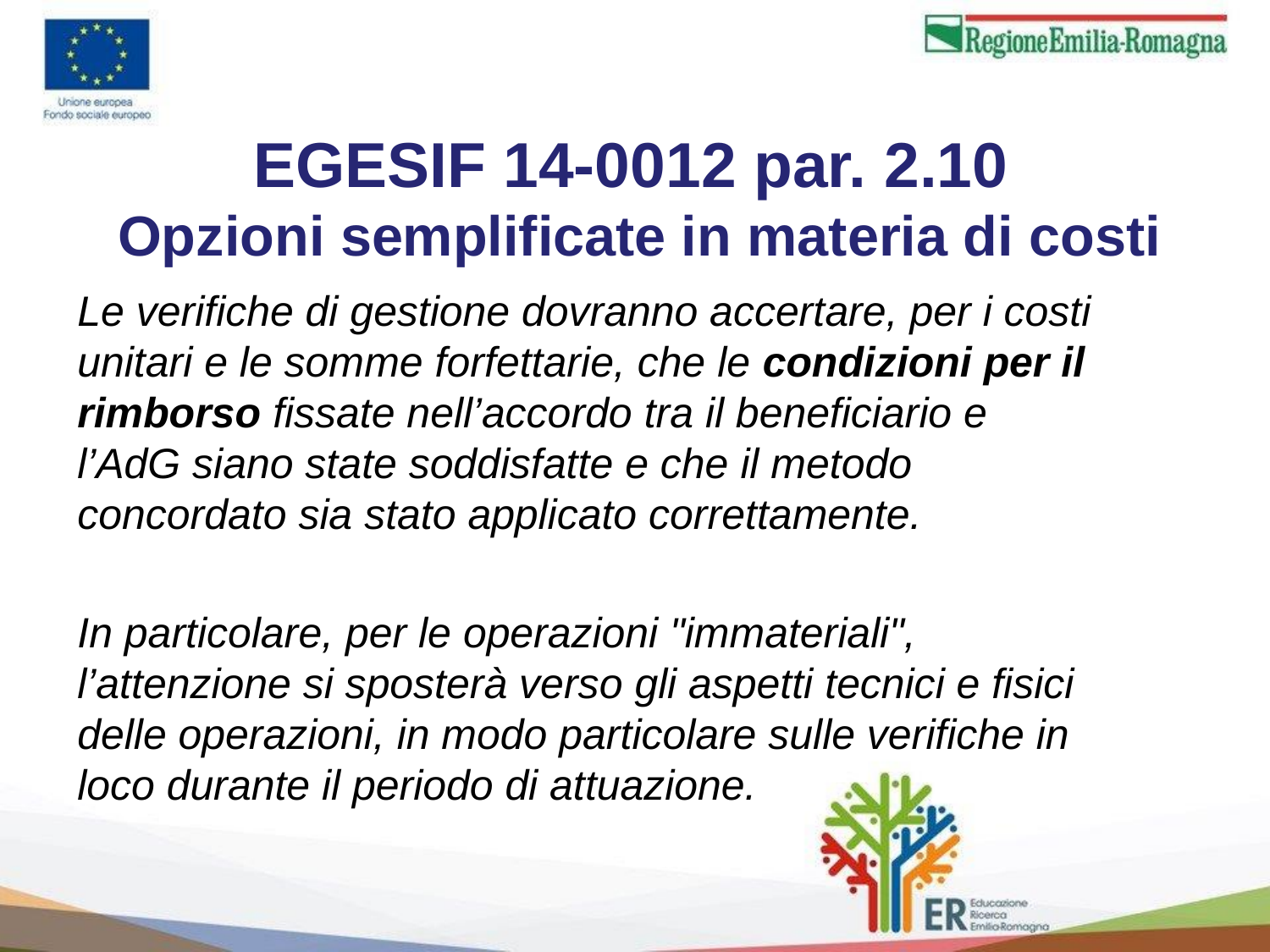

# EGESIF 14-0012 par. 2.10 Opzioni semplificate in materia di costi
Le verifiche di gestione dovranno accertare, per i costi unitari e le somme forfettarie, che le condizioni per il rimborso fissate nell’accordo tra il beneficiario e l’AdG siano state soddisfatte e che il metodo concordato sia stato applicato correttamente.

In particolare, per le operazioni "immateriali", l’attenzione si sposterà verso gli aspetti tecnici e fisici delle operazioni, in modo particolare sulle verifiche in loco durante il periodo di attuazione.